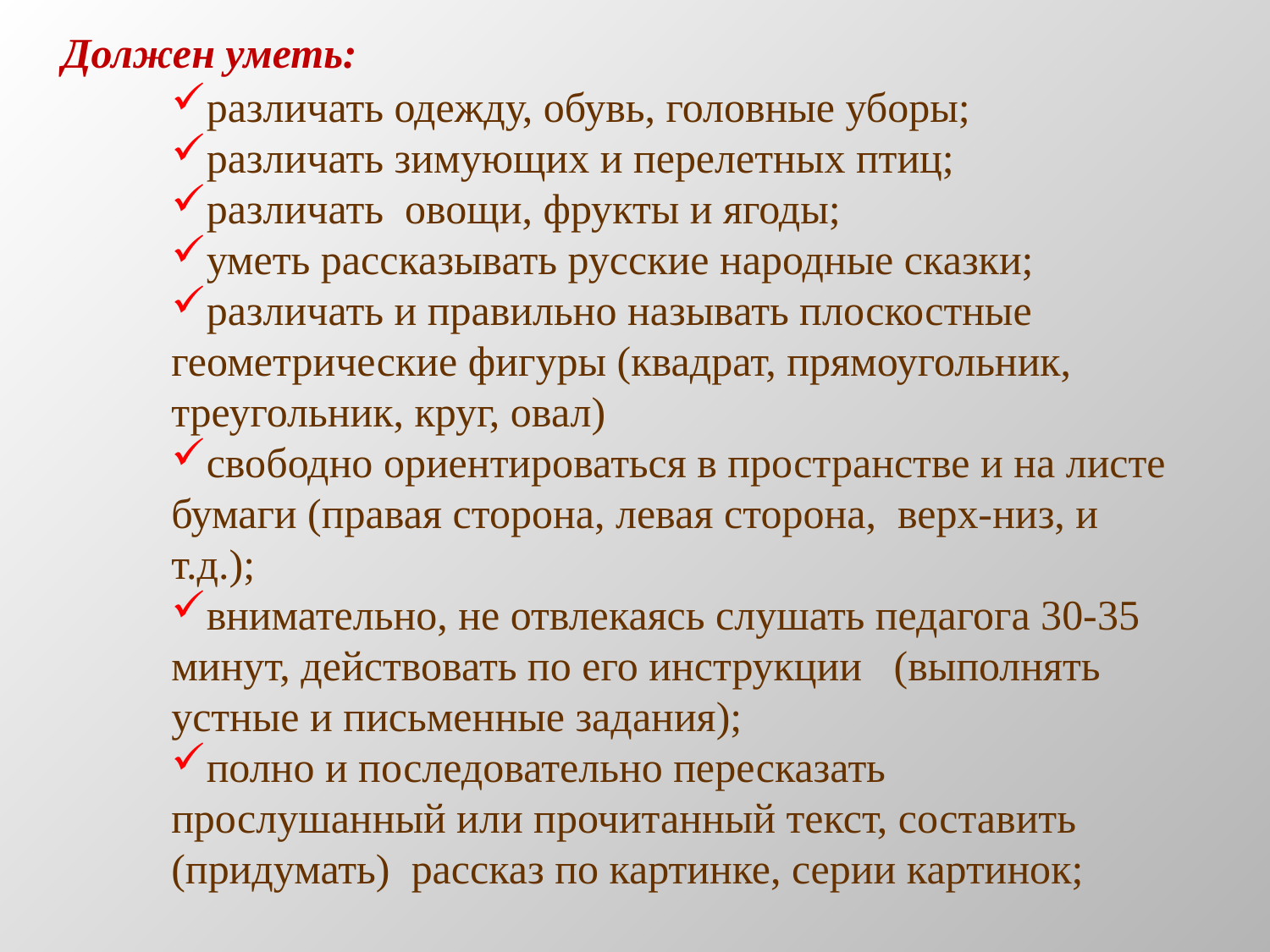

Должен уметь:

различать одежду, обувь, головные уборы;
различать зимующих и перелетных птиц;
различать  овощи, фрукты и ягоды;
уметь рассказывать русские народные сказки;
различать и правильно называть плоскостные геометрические фигуры (квадрат, прямоугольник, треугольник, круг, овал)
свободно ориентироваться в пространстве и на листе бумаги (правая сторона, левая сторона,  верх-низ, и т.д.);
внимательно, не отвлекаясь слушать педагога 30-35 минут, действовать по его инструкции   (выполнять устные и письменные задания);
полно и последовательно пересказать прослушанный или прочитанный текст, составить (придумать)  рассказ по картинке, серии картинок;